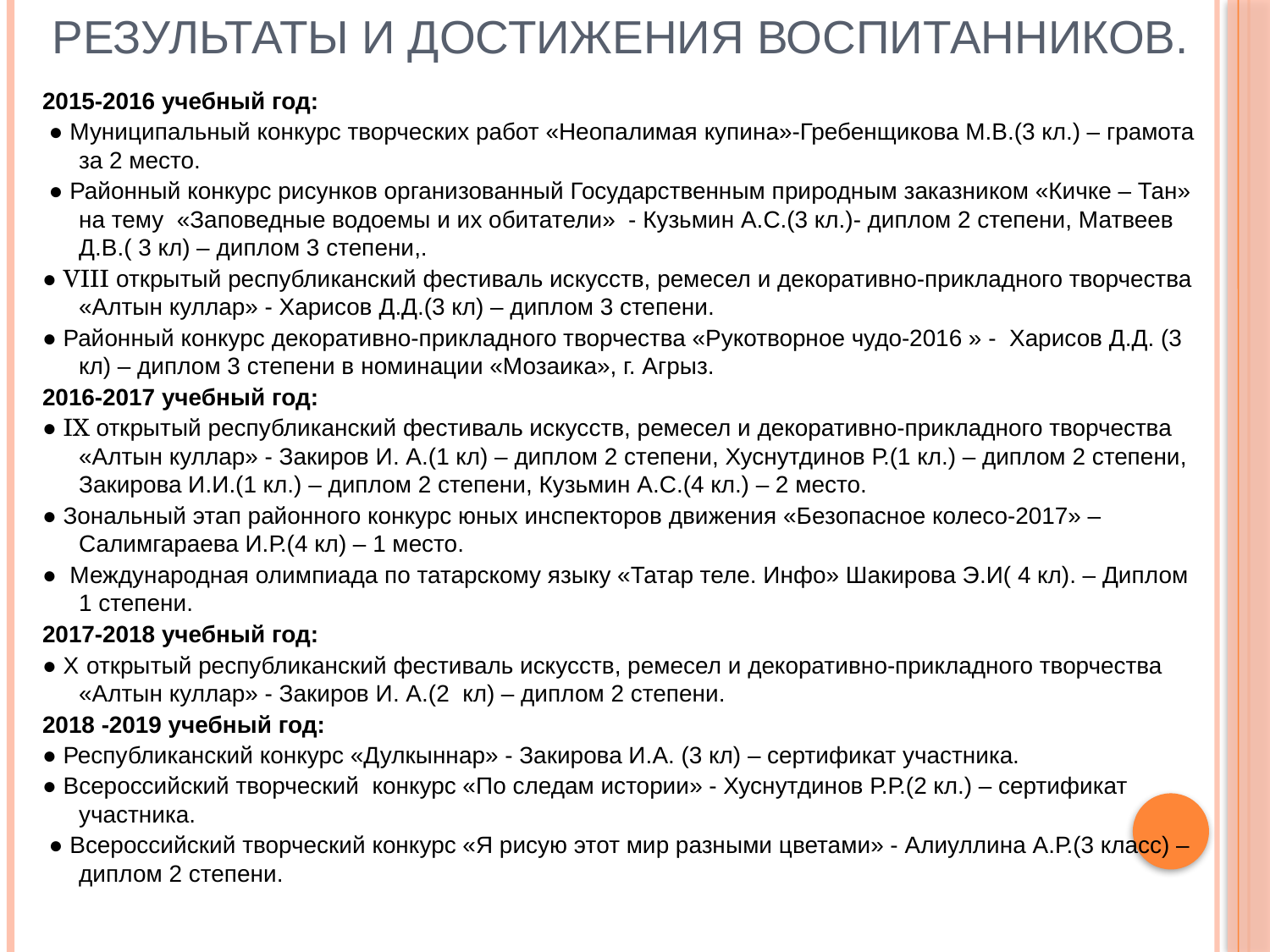

# Результаты и достижения воспитанников.
2015-2016 учебный год:
 ● Муниципальный конкурс творческих работ «Неопалимая купина»-Гребенщикова М.В.(3 кл.) – грамота за 2 место.
 ● Районный конкурс рисунков организованный Государственным природным заказником «Кичке – Тан» на тему  «Заповедные водоемы и их обитатели»  - Кузьмин А.С.(3 кл.)- диплом 2 степени, Матвеев Д.В.( 3 кл) – диплом 3 степени,.
● VIII открытый республиканский фестиваль искусств, ремесел и декоративно-прикладного творчества «Алтын куллар» - Харисов Д.Д.(3 кл) – диплом 3 степени.
● Районный конкурс декоративно-прикладного творчества «Рукотворное чудо-2016 » -  Харисов Д.Д. (3 кл) – диплом 3 степени в номинации «Мозаика», г. Агрыз.
2016-2017 учебный год:
● IX открытый республиканский фестиваль искусств, ремесел и декоративно-прикладного творчества «Алтын куллар» - Закиров И. А.(1 кл) – диплом 2 степени, Хуснутдинов Р.(1 кл.) – диплом 2 степени, Закирова И.И.(1 кл.) – диплом 2 степени, Кузьмин А.С.(4 кл.) – 2 место.
● Зональный этап районного конкурс юных инспекторов движения «Безопасное колесо-2017» – Салимгараева И.Р.(4 кл) – 1 место.
●  Международная олимпиада по татарскому языку «Татар теле. Инфо» Шакирова Э.И( 4 кл). – Диплом 1 степени.
2017-2018 учебный год:
● X открытый республиканский фестиваль искусств, ремесел и декоративно-прикладного творчества «Алтын куллар» - Закиров И. А.(2  кл) – диплом 2 степени.
2018 -2019 учебный год:
● Республиканский конкурс «Дулкыннар» - Закирова И.А. (3 кл) – сертификат участника.
● Всероссийский творческий  конкурс «По следам истории» - Хуснутдинов Р.Р.(2 кл.) – сертификат участника.
 ● Всероссийский творческий конкурс «Я рисую этот мир разными цветами» - Алиуллина А.Р.(3 класс) – диплом 2 степени.